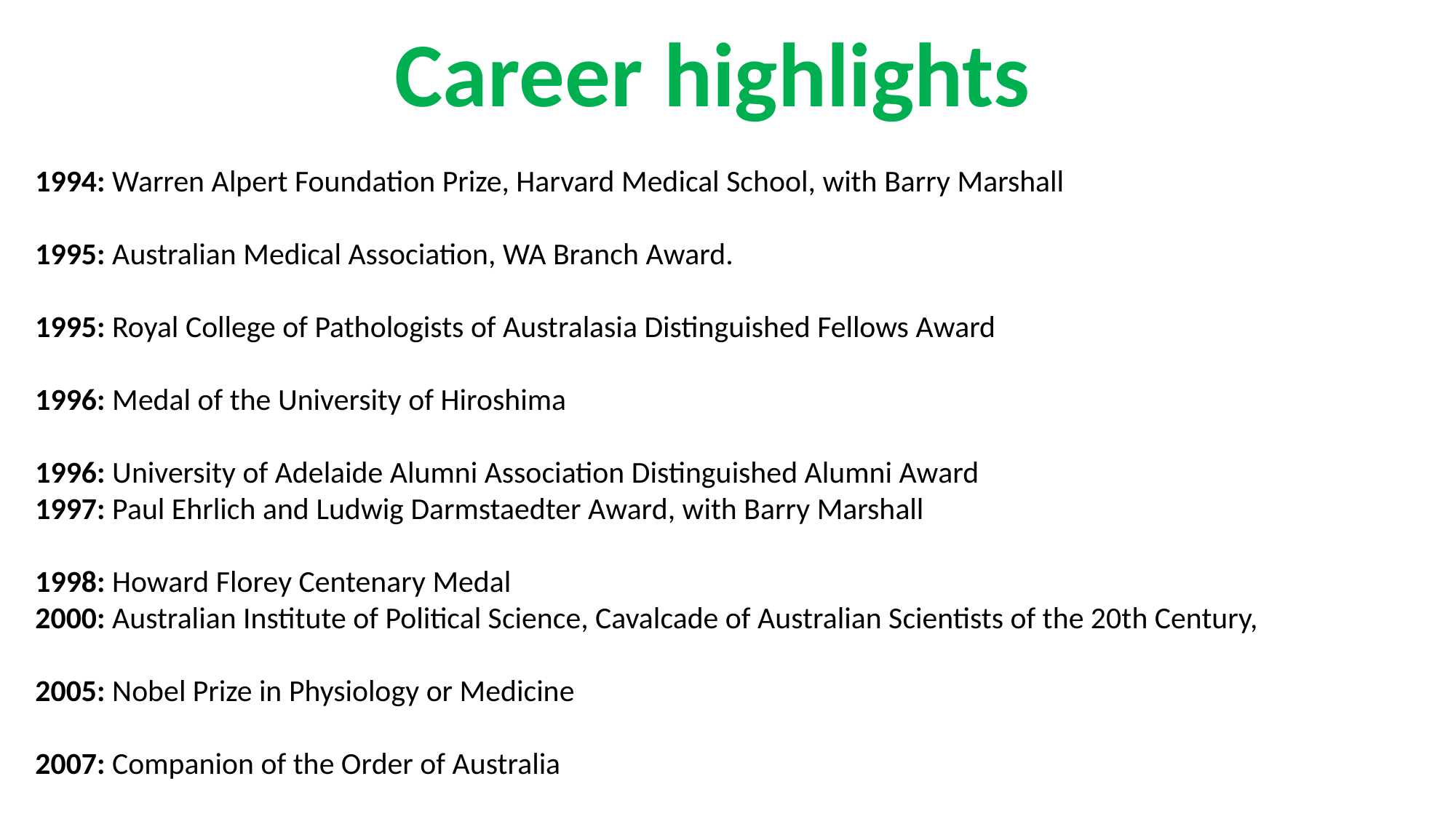

Career highlights

1994: Warren Alpert Foundation Prize, Harvard Medical School, with Barry Marshall
1995: Australian Medical Association, WA Branch Award.
1995: Royal College of Pathologists of Australasia Distinguished Fellows Award
1996: Medal of the University of Hiroshima
1996: University of Adelaide Alumni Association Distinguished Alumni Award
1997: Paul Ehrlich and Ludwig Darmstaedter Award, with Barry Marshall
1998: Howard Florey Centenary Medal
2000: Australian Institute of Political Science, Cavalcade of Australian Scientists of the 20th Century,
2005: Nobel Prize in Physiology or Medicine
2007: Companion of the Order of Australia